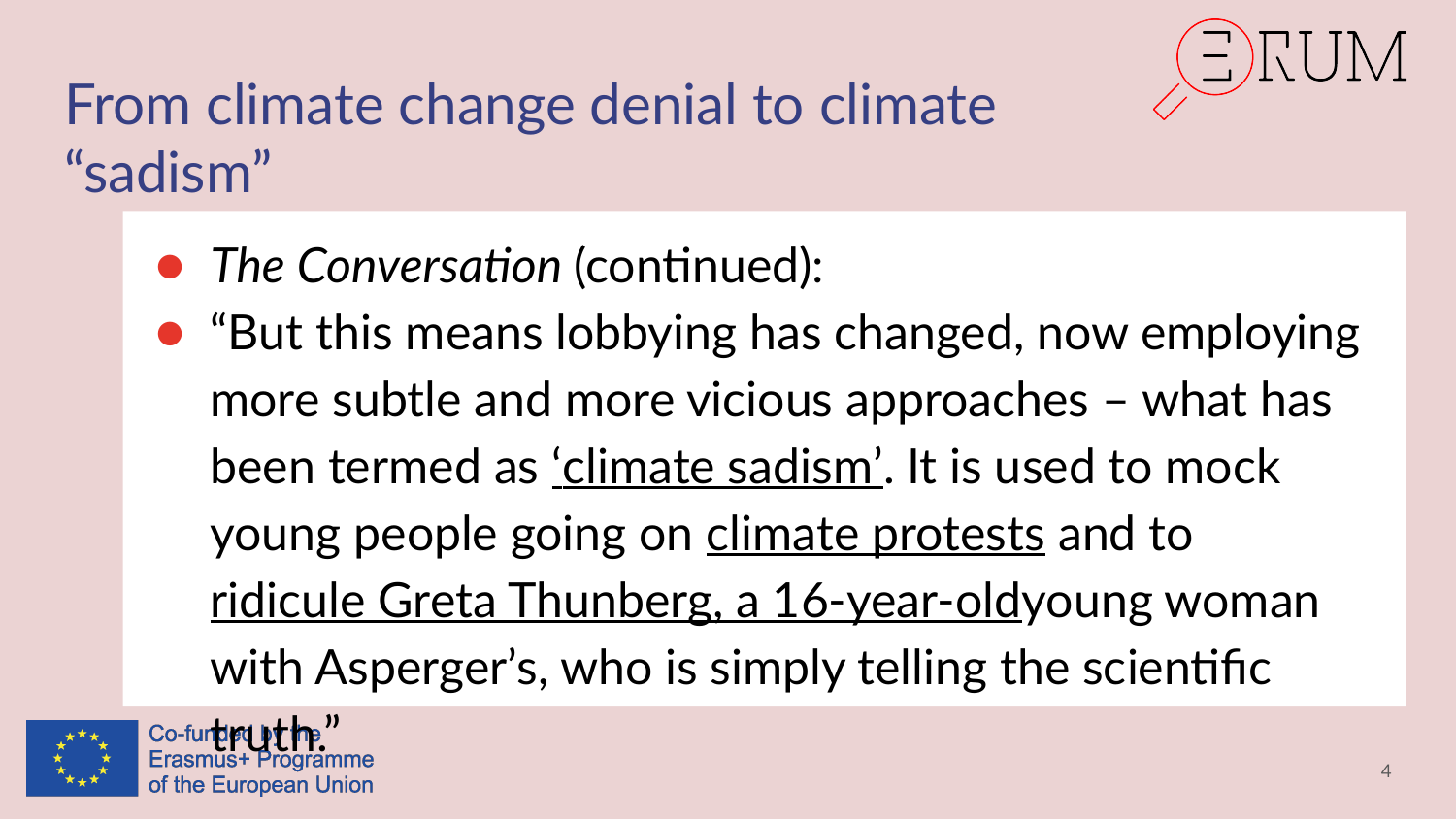

# From climate change denial to climate “sadism”
The Conversation (continued):
“But this means lobbying has changed, now employing more subtle and more vicious approaches – what has been termed as ‘climate sadism’. It is used to mock young people going on climate protests and to ridicule Greta Thunberg, a 16-year-oldyoung woman with Asperger’s, who is simply telling the scientific truth.”

4